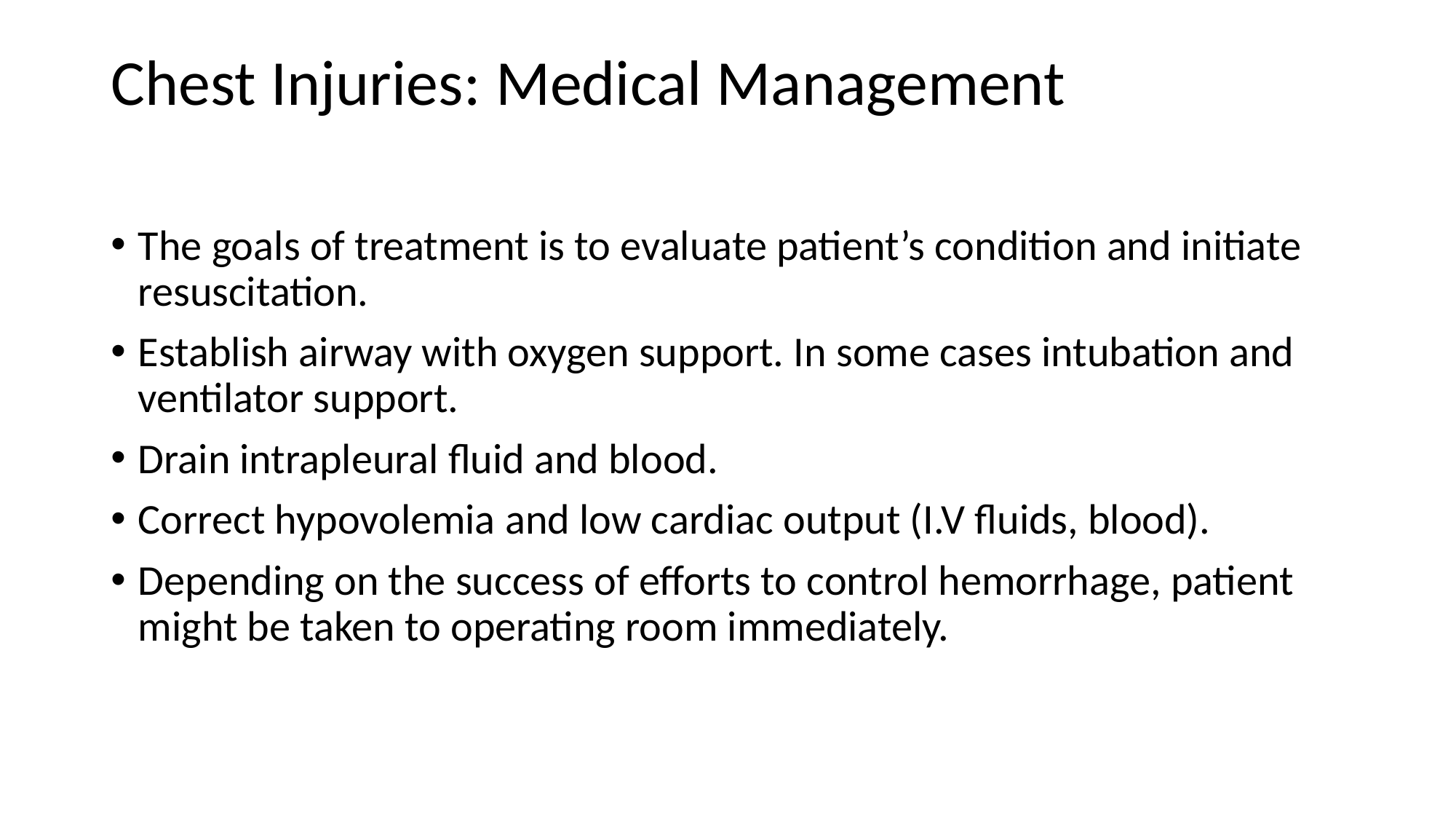

# Chest Injuries: Medical Management
The goals of treatment is to evaluate patient’s condition and initiate resuscitation.
Establish airway with oxygen support. In some cases intubation and ventilator support.
Drain intrapleural fluid and blood.
Correct hypovolemia and low cardiac output (I.V fluids, blood).
Depending on the success of efforts to control hemorrhage, patient might be taken to operating room immediately.